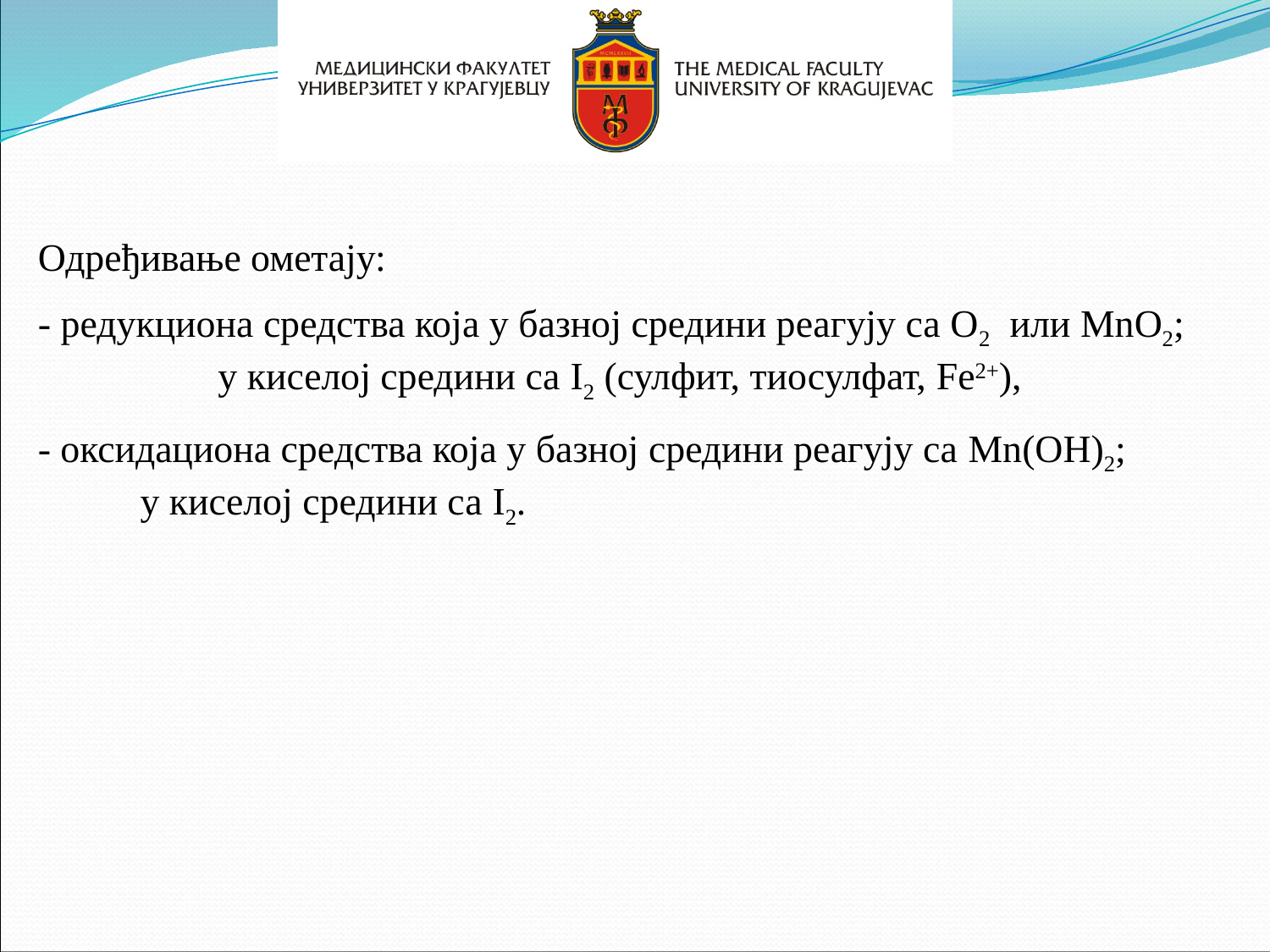

Одређивање ометају:
- редукциона средства која у базној средини реагују са О2  или MnО2;                    у киселој средини са I2 (сулфит, тиосулфат, Fе2+),
- оксидациона средства која у базној средини реагују са Mn(ОH)2;                  у киселој средини са I2.